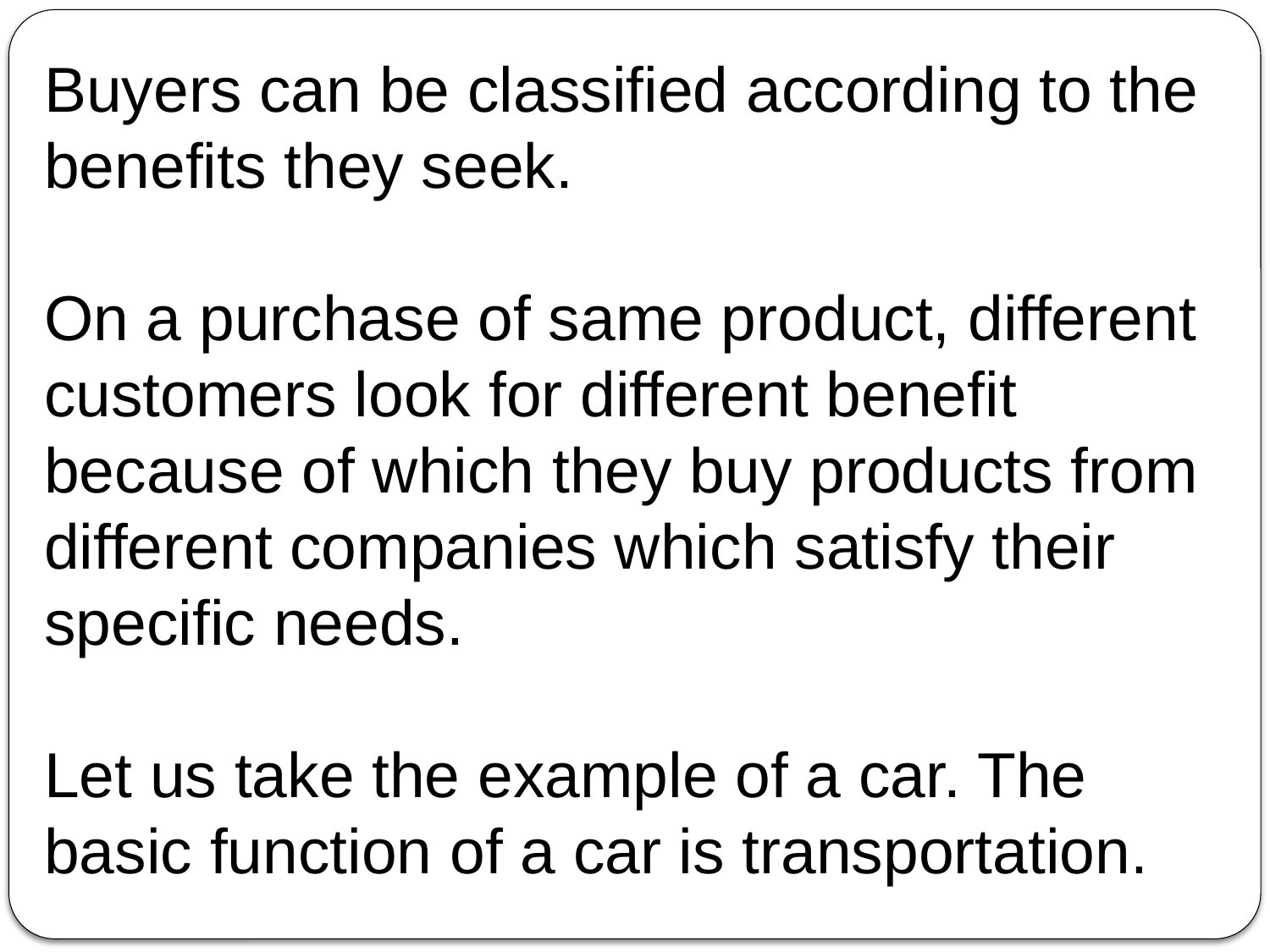

Buyers can be classified according to the benefits they seek.

On a purchase of same product, different customers look for different benefit because of which they buy products from different companies which satisfy their specific needs.

Let us take the example of a car. The basic function of a car is transportation.